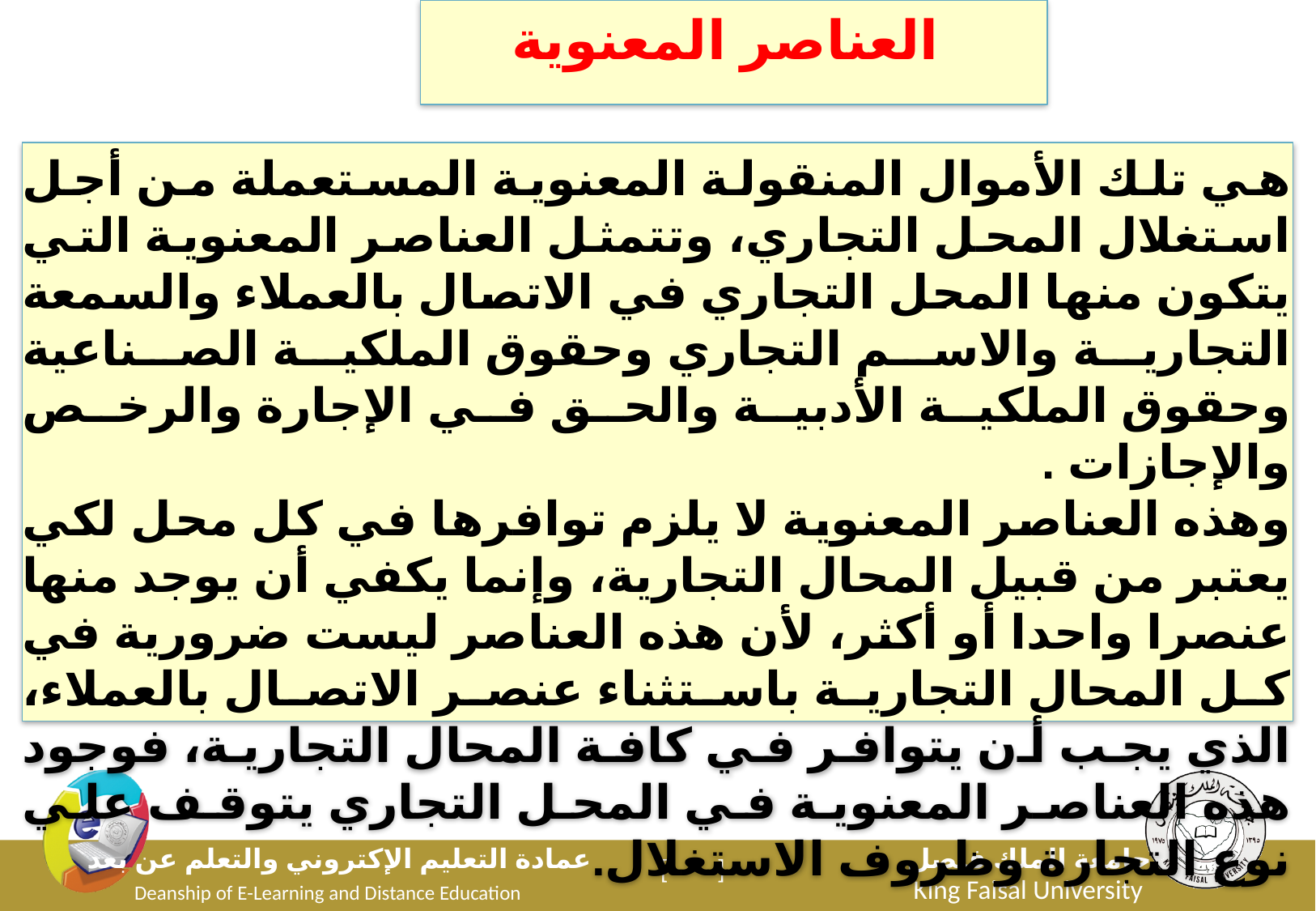

العناصر المعنوية

هي تلك الأموال المنقولة المعنوية المستعملة من أجل استغلال المحل التجاري، وتتمثل العناصر المعنوية التي يتكون منها المحل التجاري في الاتصال بالعملاء والسمعة التجارية والاسم التجاري وحقوق الملكية الصناعية وحقوق الملكية الأدبية والحق في الإجارة والرخص والإجازات .
وهذه العناصر المعنوية لا يلزم توافرها في كل محل لكي يعتبر من قبيل المحال التجارية، وإنما يكفي أن يوجد منها عنصرا واحدا أو أكثر، لأن هذه العناصر ليست ضرورية في كل المحال التجارية باستثناء عنصر الاتصال بالعملاء، الذي يجب أن يتوافر في كافة المحال التجارية، فوجود هذه العناصر المعنوية في المحل التجاري يتوقف علي نوع التجارة وظروف الاستغلال.